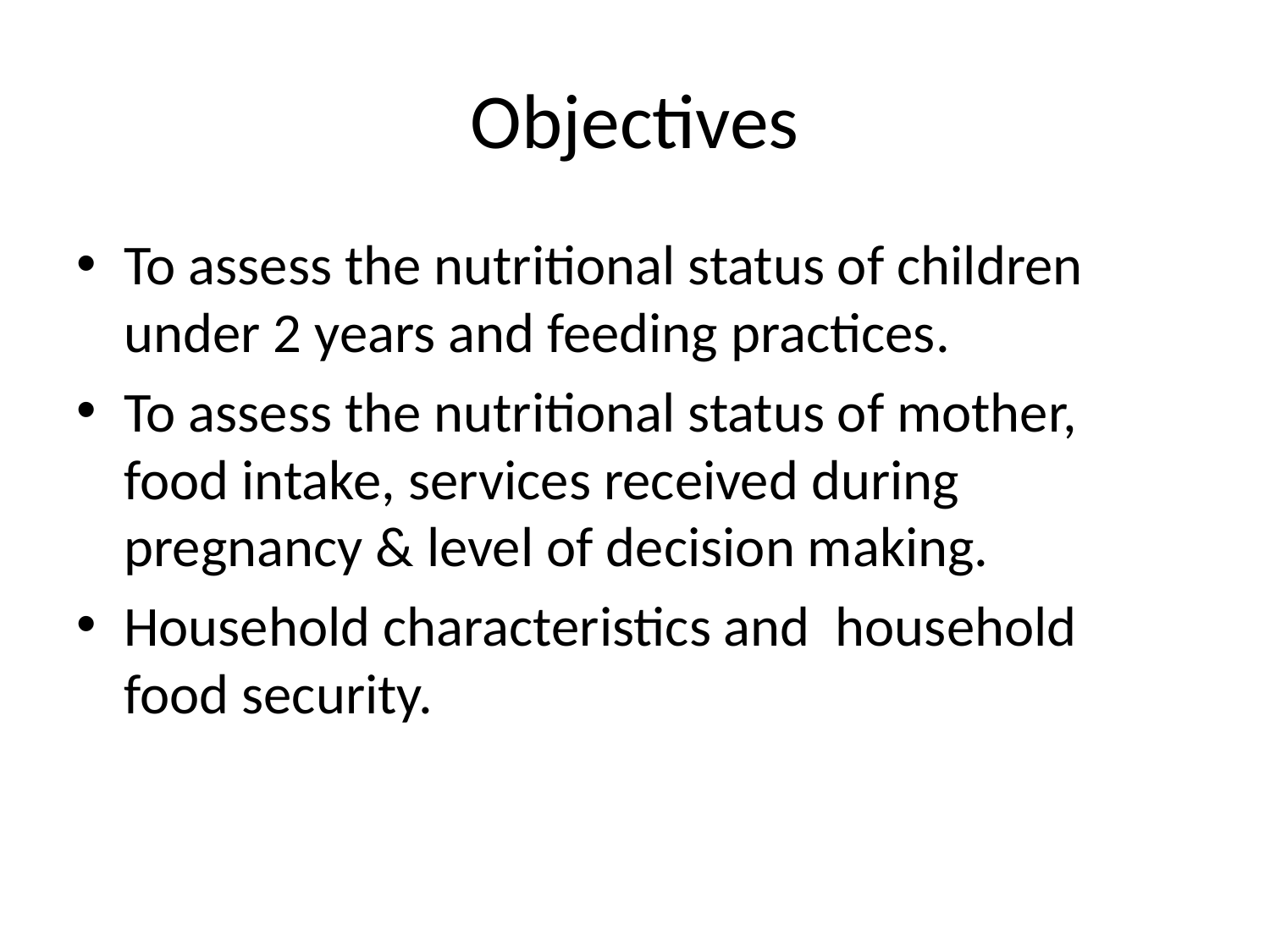

# Objectives
To assess the nutritional status of children under 2 years and feeding practices.
To assess the nutritional status of mother, food intake, services received during pregnancy & level of decision making.
Household characteristics and  household food security.